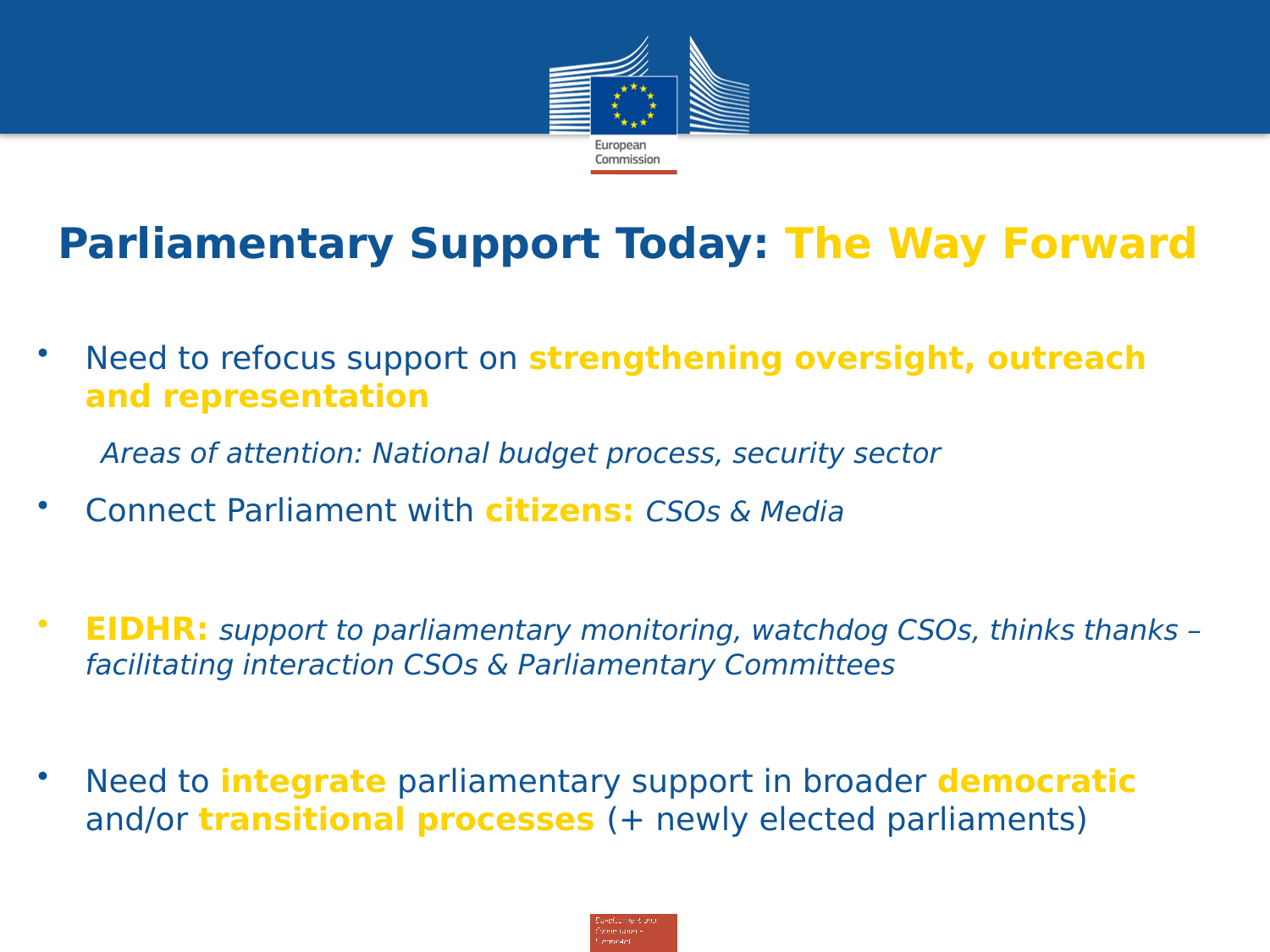

# Parliamentary Support Today: The Way Forward
Need to refocus support on strengthening oversight, outreach and representation
Areas of attention: National budget process, security sector
Connect Parliament with citizens: CSOs & Media

EIDHR: support to parliamentary monitoring, watchdog CSOs, thinks thanks – facilitating interaction CSOs & Parliamentary Committees

Need to integrate parliamentary support in broader democratic and/or transitional processes (+ newly elected parliaments)